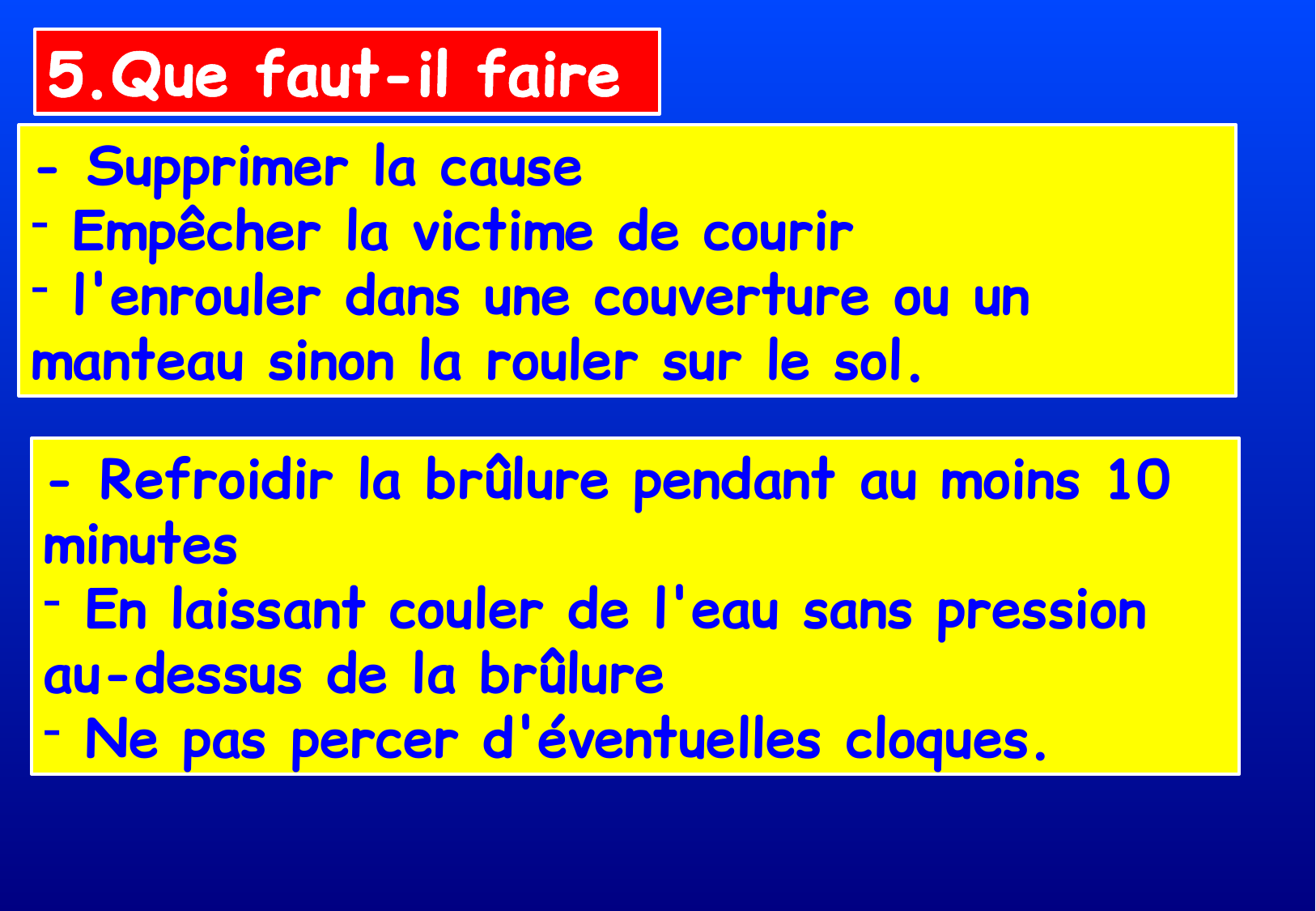

5.Que faut-il faire
- Supprimer la cause
 Empêcher la victime de courir
 l'enrouler dans une couverture ou un manteau sinon la rouler sur le sol.
- Refroidir la brûlure pendant au moins 10 minutes
 En laissant couler de l'eau sans pression au-dessus de la brûlure
 Ne pas percer d'éventuelles cloques.